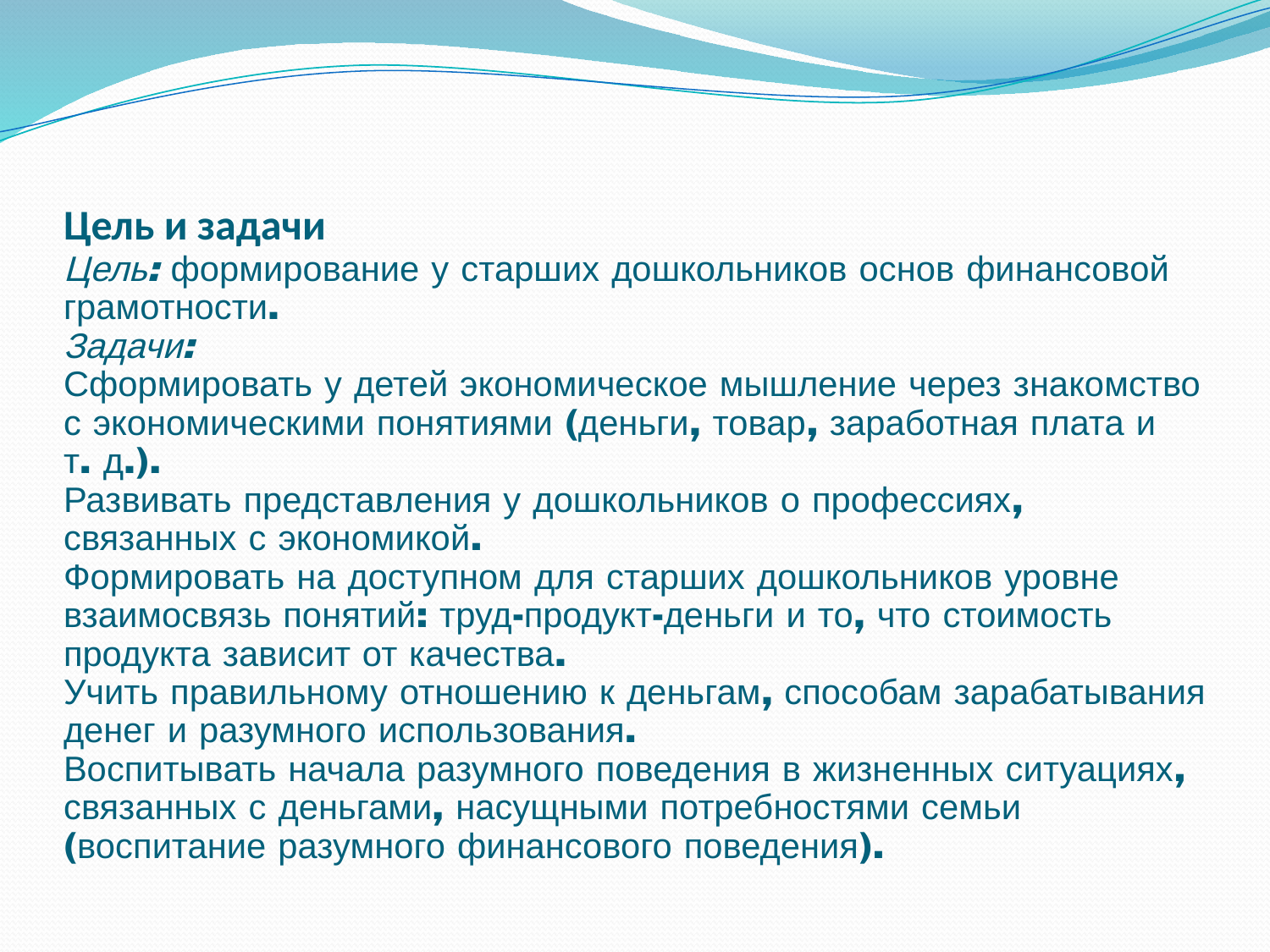

# Цель и задачи Цель: формирование у старших дошкольников основ финансовой грамотности. Задачи: Сформировать у детей экономическое мышление через знакомство с экономическими понятиями (деньги, товар, заработная плата и т. д.). Развивать представления у дошкольников о профессиях, связанных с экономикой. Формировать на доступном для старших дошкольников уровне взаимосвязь понятий: труд-продукт-деньги и то, что стоимость продукта зависит от качества. Учить правильному отношению к деньгам, способам зарабатывания денег и разумного использования. Воспитывать начала разумного поведения в жизненных ситуациях, связанных с деньгами, насущными потребностями семьи (воспитание разумного финансового поведения).